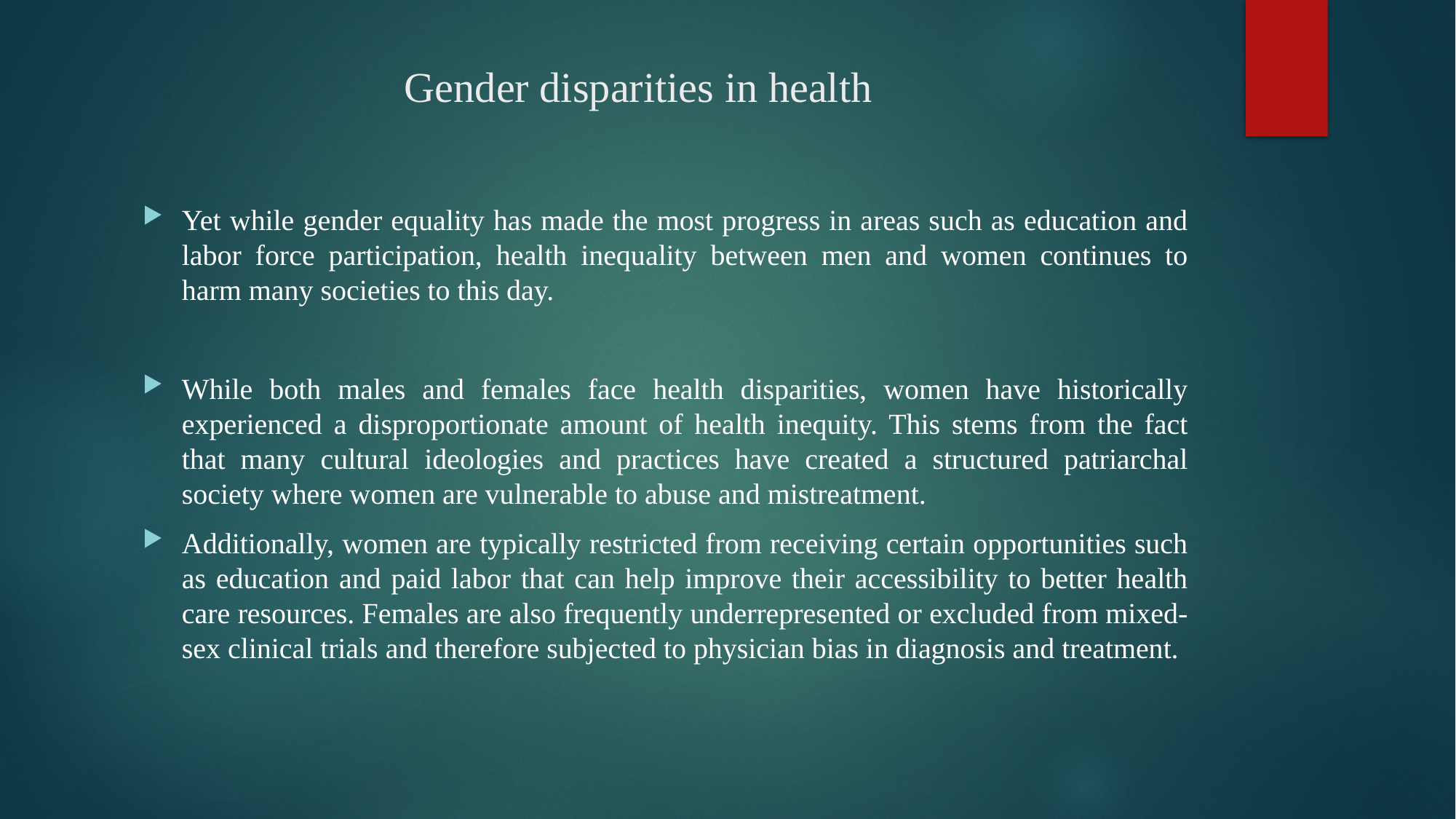

# Gender disparities in health
Yet while gender equality has made the most progress in areas such as education and labor force participation, health inequality between men and women continues to harm many societies to this day.

While both males and females face health disparities, women have historically experienced a disproportionate amount of health inequity. This stems from the fact that many cultural ideologies and practices have created a structured patriarchal society where women are vulnerable to abuse and mistreatment.
Additionally, women are typically restricted from receiving certain opportunities such as education and paid labor that can help improve their accessibility to better health care resources. Females are also frequently underrepresented or excluded from mixed-sex clinical trials and therefore subjected to physician bias in diagnosis and treatment.